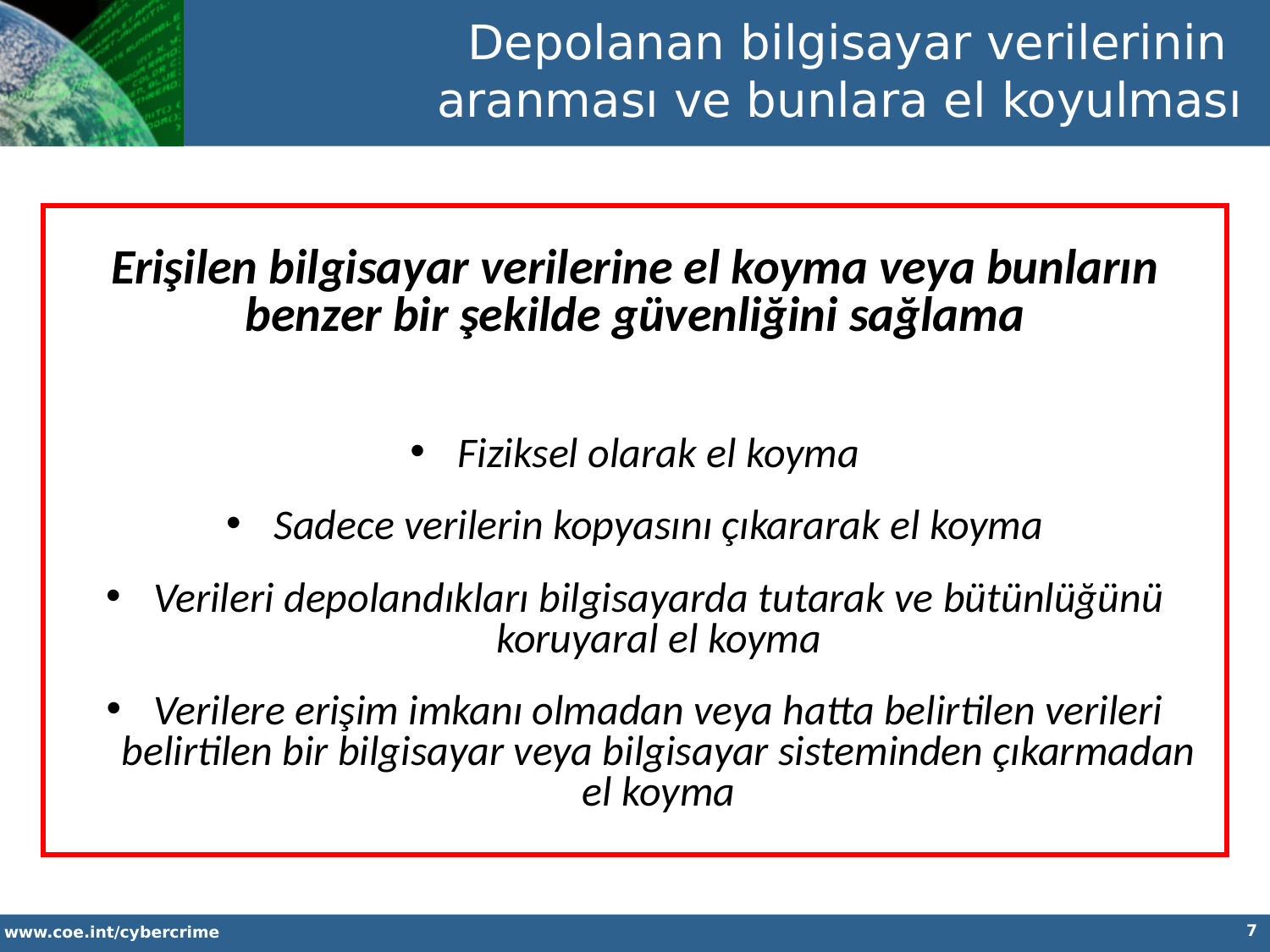

Depolanan bilgisayar verilerinin
aranması ve bunlara el koyulması
Erişilen bilgisayar verilerine el koyma veya bunların benzer bir şekilde güvenliğini sağlama

Fiziksel olarak el koyma
Sadece verilerin kopyasını çıkararak el koyma
Verileri depolandıkları bilgisayarda tutarak ve bütünlüğünü koruyaral el koyma
Verilere erişim imkanı olmadan veya hatta belirtilen verileri belirtilen bir bilgisayar veya bilgisayar sisteminden çıkarmadan el koyma